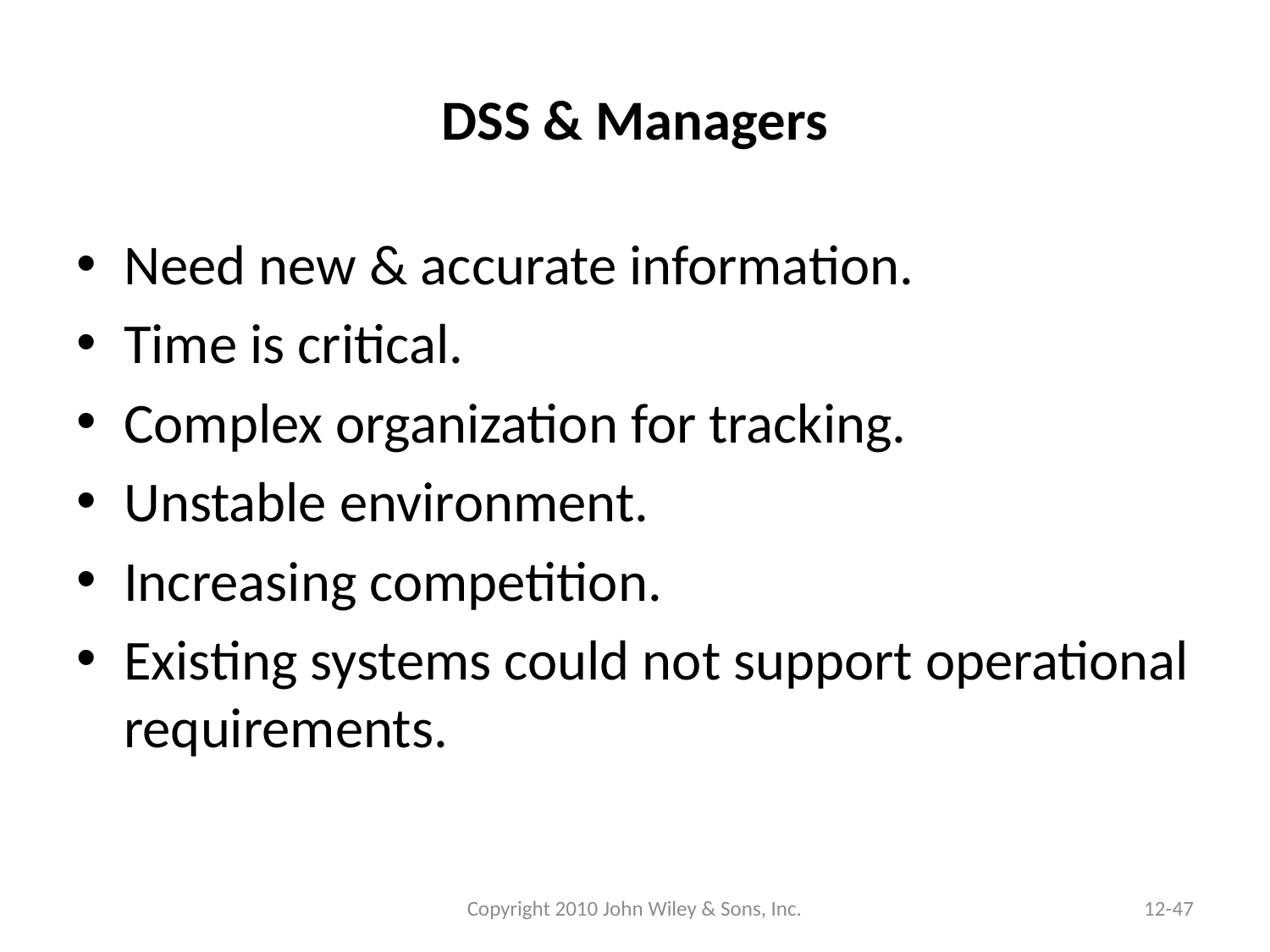

# DSS & Managers
Need new & accurate information.
Time is critical.
Complex organization for tracking.
Unstable environment.
Increasing competition.
Existing systems could not support operational requirements.
Copyright 2010 John Wiley & Sons, Inc.
12-47